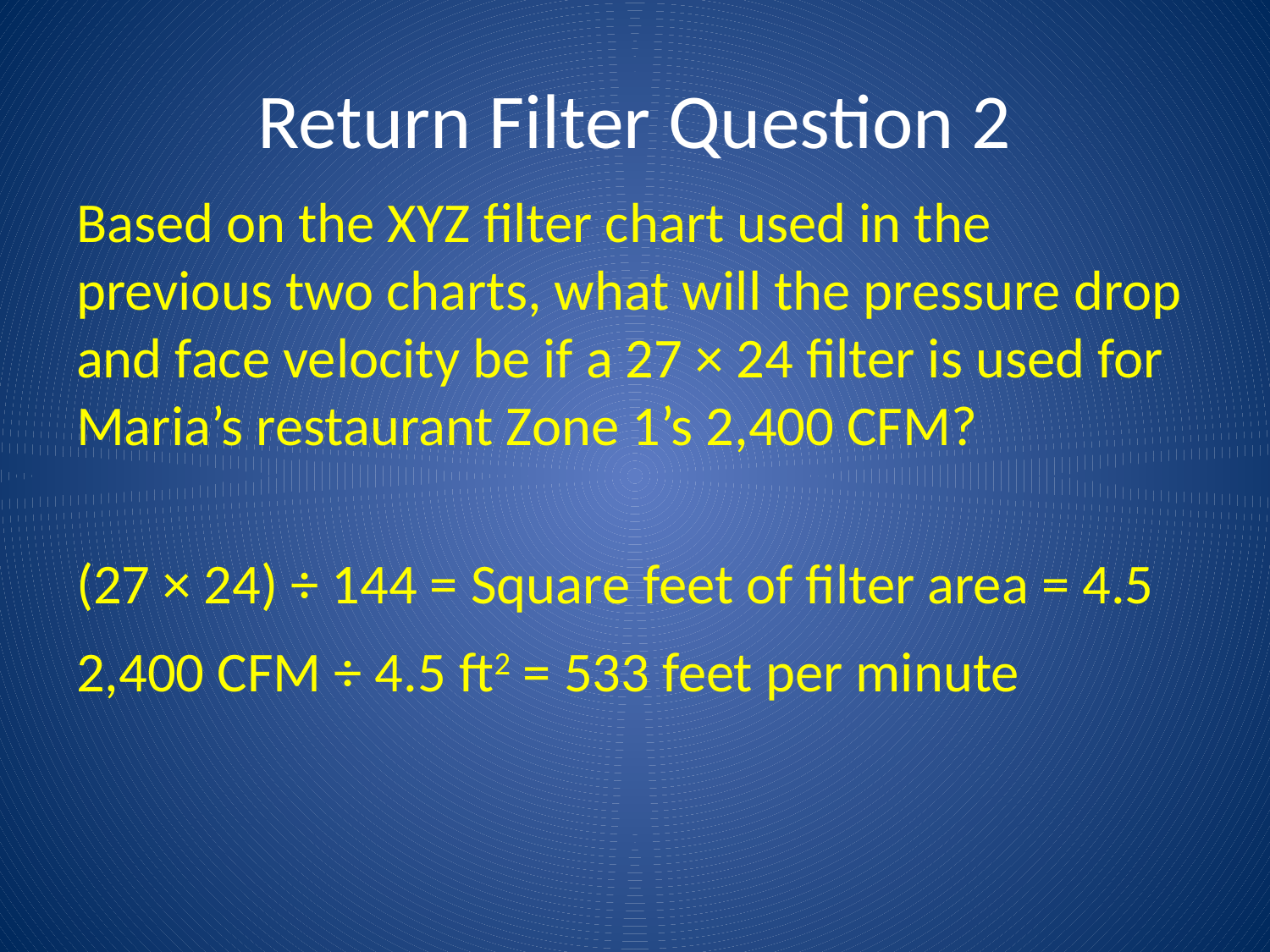

# Return Filter Question 2
Based on the XYZ filter chart used in the previous two charts, what will the pressure drop and face velocity be if a 27 × 24 filter is used for Maria’s restaurant Zone 1’s 2,400 CFM?

(27 × 24) ÷ 144 = Square feet of filter area = 4.5

2,400 CFM ÷ 4.5 ft2 = 533 feet per minute